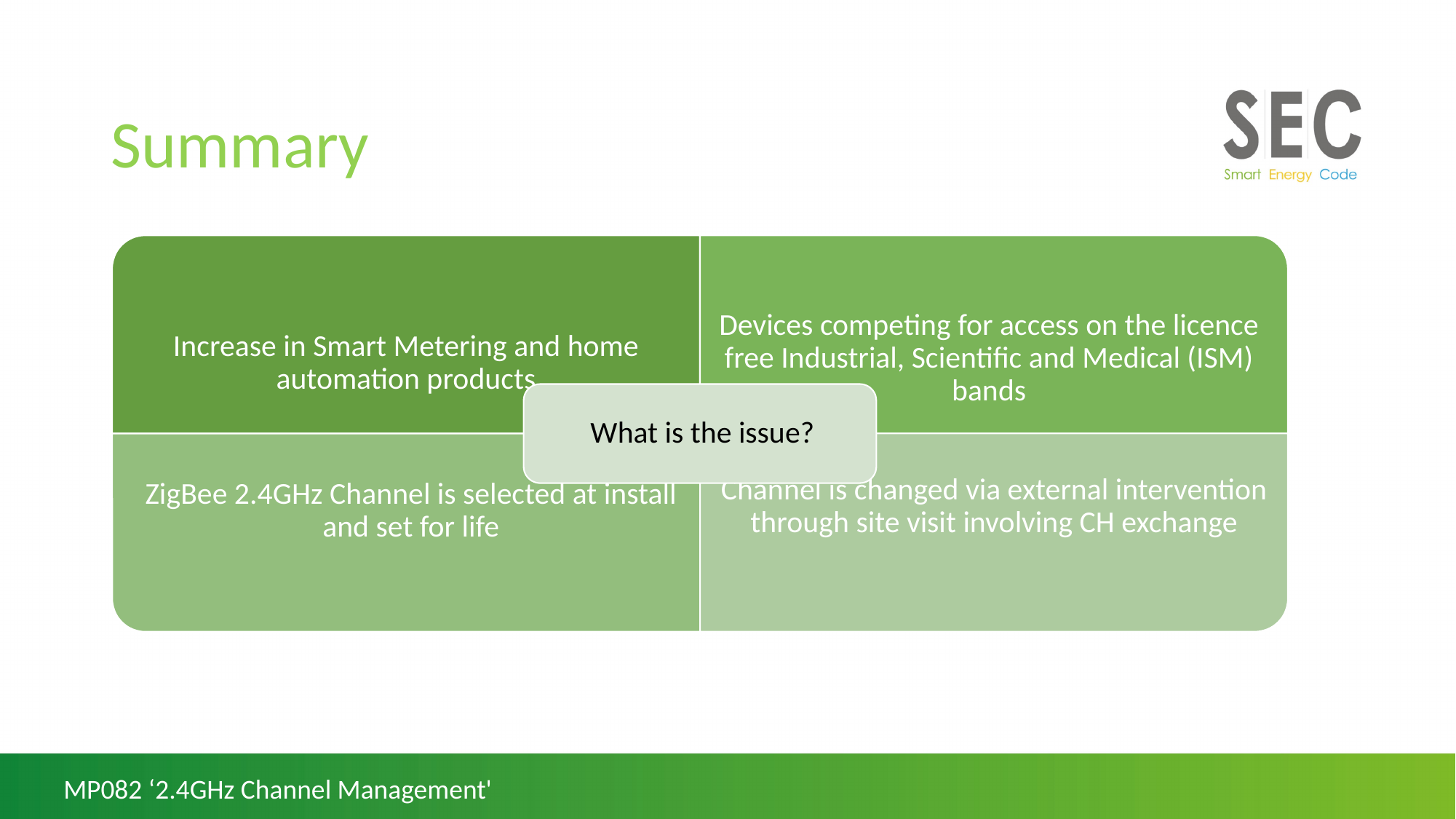

# Summary

Increase in Smart Metering and home automation products

Devices competing for access on the licence free Industrial, Scientific and Medical (ISM) bands
ZigBee 2.4GHz Channel is selected at install and set for life

Channel is changed via external intervention through site visit involving CH exchange

What is the issue?
MP082 ‘2.4GHz Channel Management'